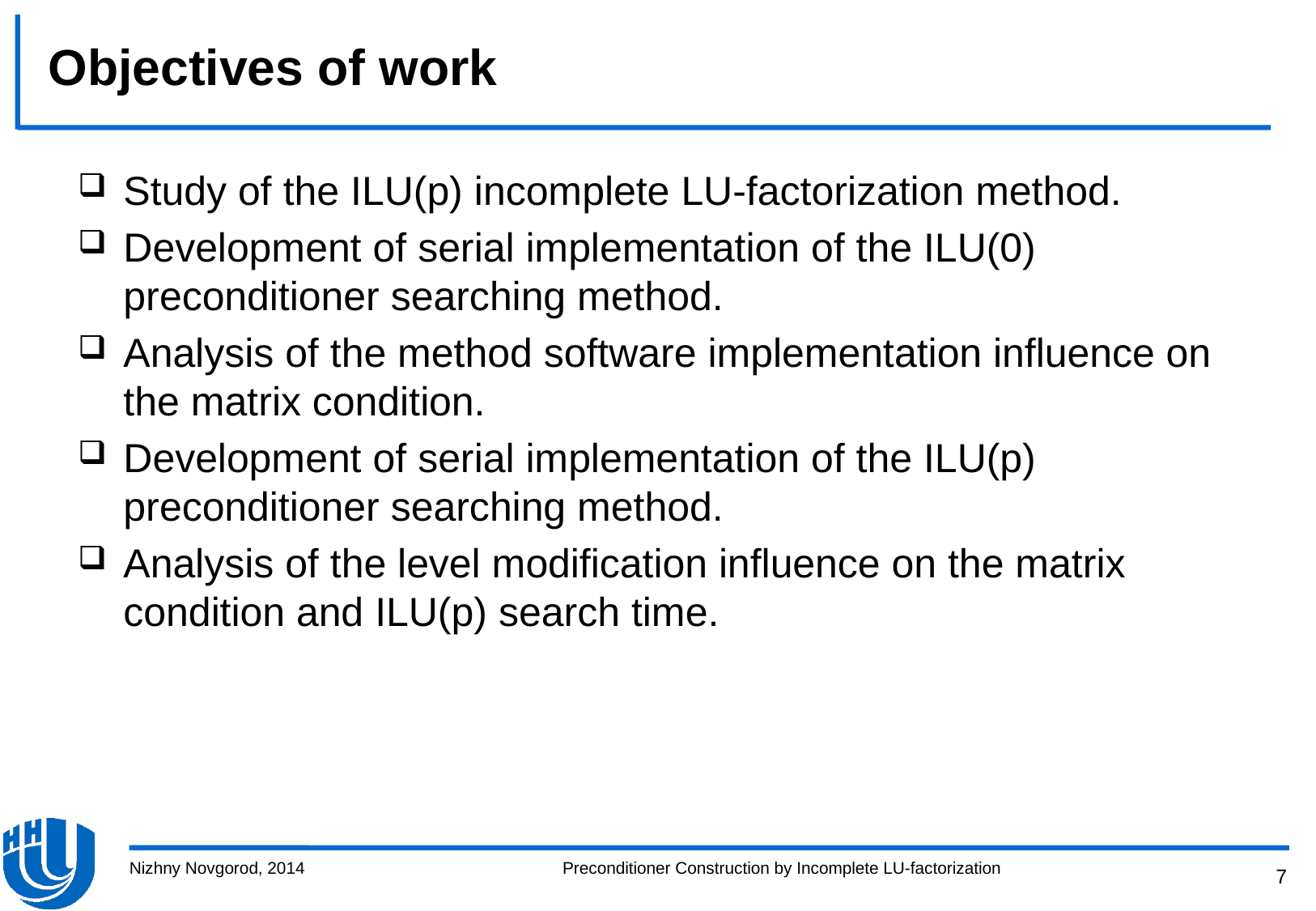

# Objectives of work
Study of the ILU(p) incomplete LU-factorization method.
Development of serial implementation of the ILU(0) preconditioner searching method.
Analysis of the method software implementation influence on the matrix condition.
Development of serial implementation of the ILU(p) preconditioner searching method.
Analysis of the level modification influence on the matrix condition and ILU(p) search time.
Nizhny Novgorod, 2014
Preconditioner Construction by Incomplete LU-factorization